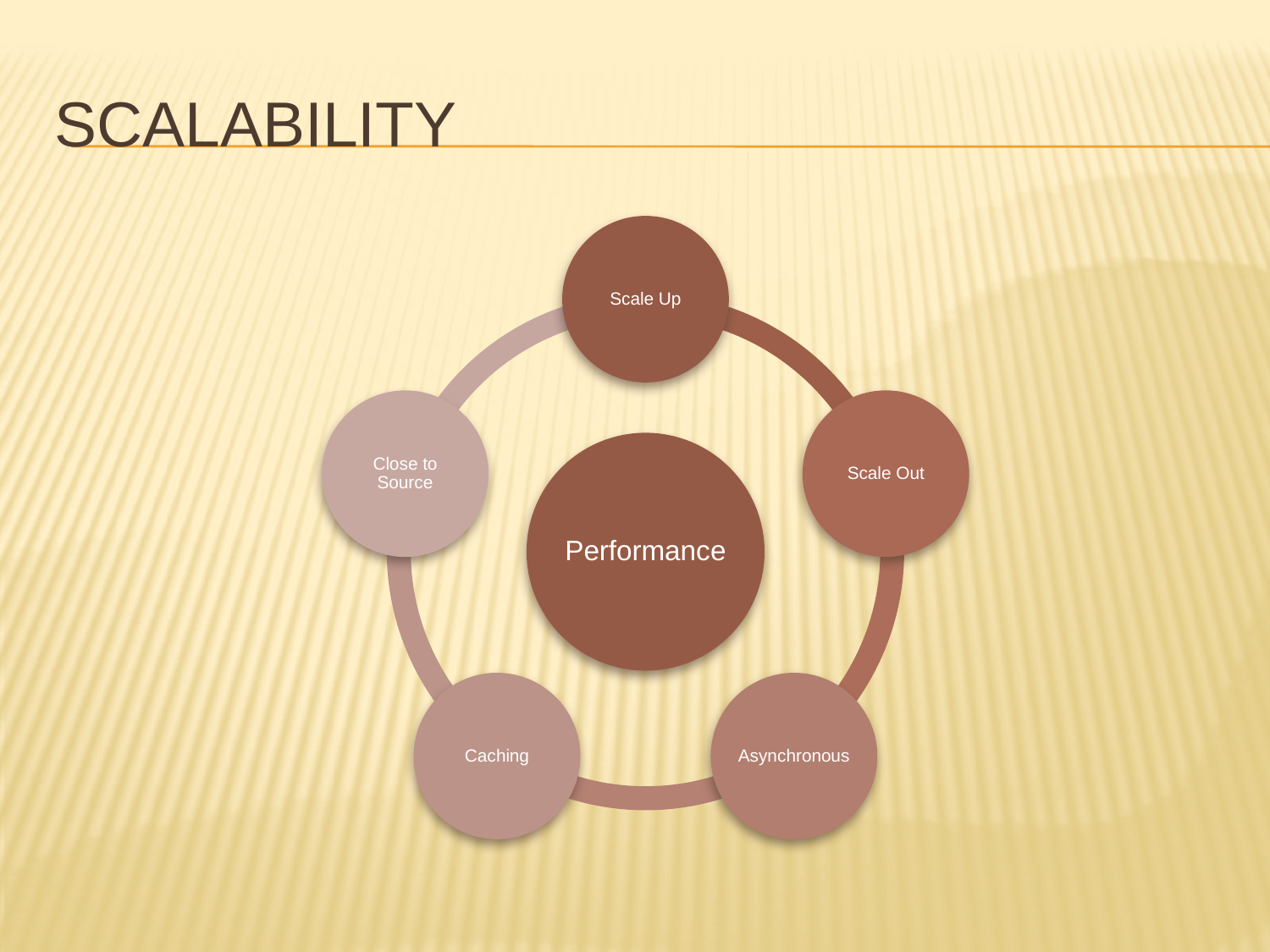

# Scalability
Performance
Scale Up
Scale Out
Asynchronous
Caching
Close to Source